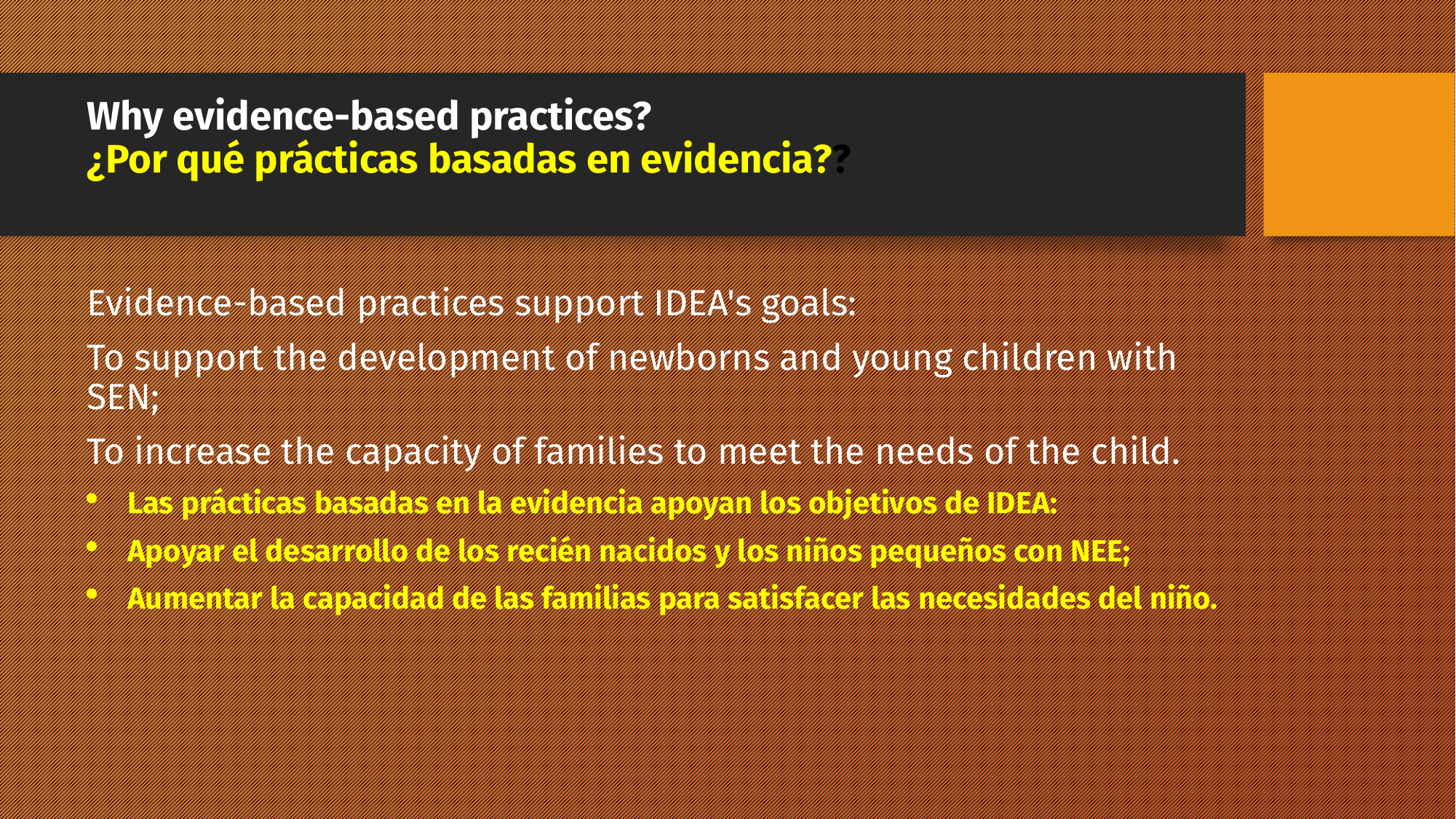

# Why evidence-based practices? ¿Por qué prácticas basadas en evidencia??
Evidence-based practices support IDEA's goals:
To support the development of newborns and young children with SEN;
To increase the capacity of families to meet the needs of the child.
Las prácticas basadas en la evidencia apoyan los objetivos de IDEA:
Apoyar el desarrollo de los recién nacidos y los niños pequeños con NEE;
Aumentar la capacidad de las familias para satisfacer las necesidades del niño.